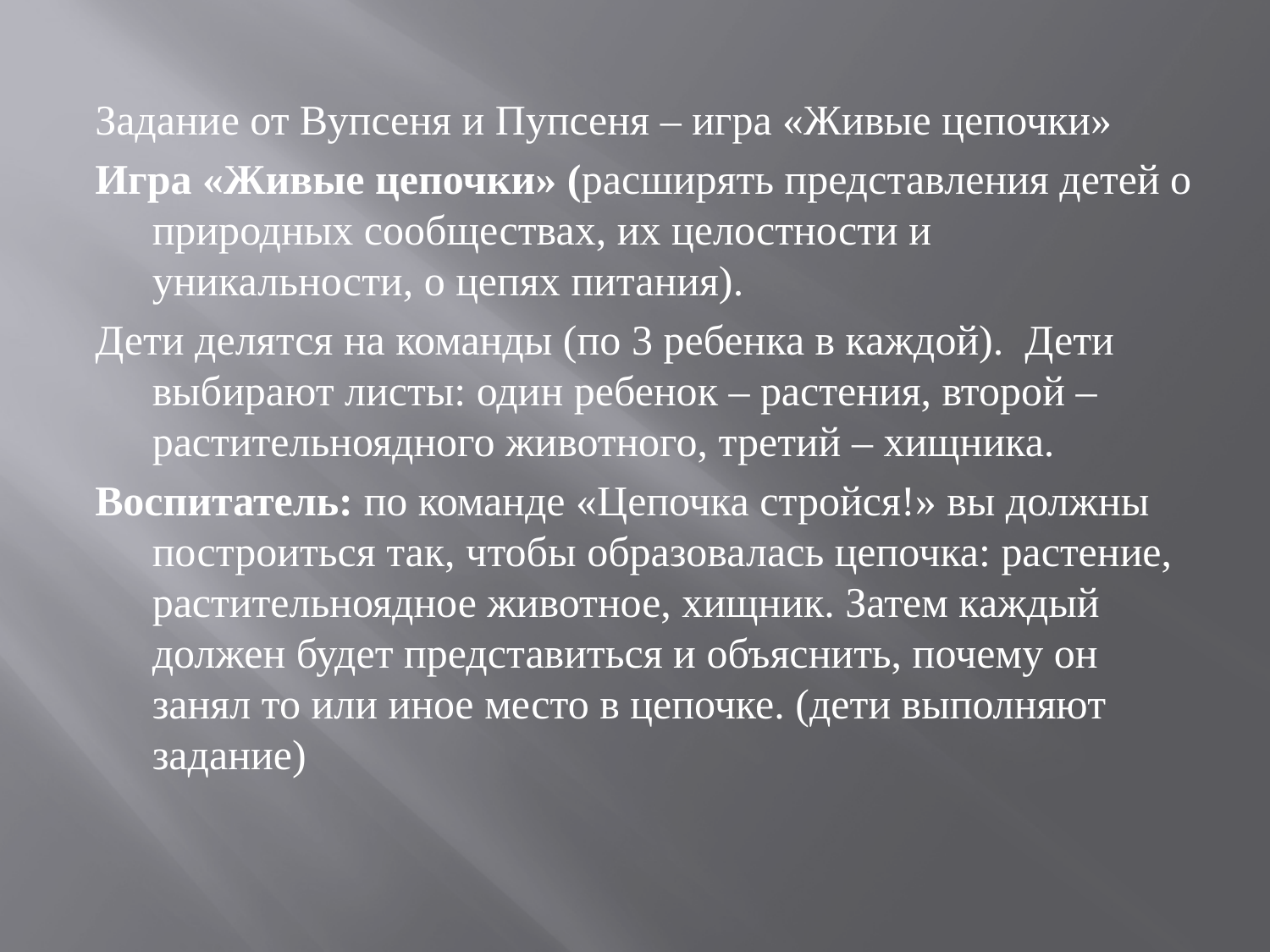

Задание от Вупсеня и Пупсеня – игра «Живые цепочки»
Игра «Живые цепочки» (расширять представления детей о природных сообществах, их целостности и уникальности, о цепях питания).
Дети делятся на команды (по 3 ребенка в каждой).  Дети выбирают листы: один ребенок – растения, второй – растительноядного животного, третий – хищника.
Воспитатель: по команде «Цепочка стройся!» вы должны построиться так, чтобы образовалась цепочка: растение, растительноядное животное, хищник. Затем каждый должен будет представиться и объяснить, почему он занял то или иное место в цепочке. (дети выполняют задание)